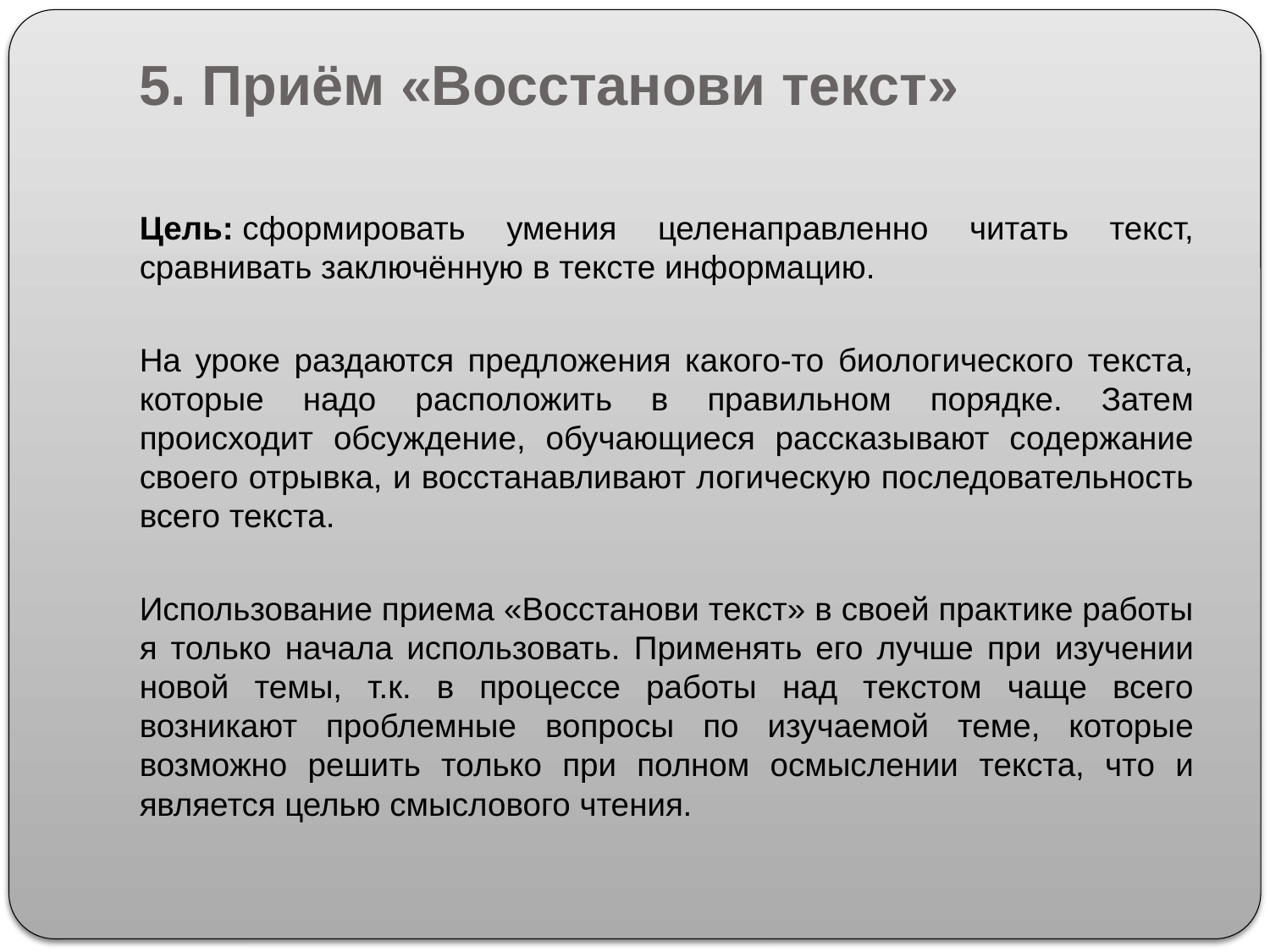

# 5. Приём «Восстанови текст»
Цель: сформировать умения целенаправленно читать текст, сравнивать заключённую в тексте информацию.

На уроке раздаются предложения какого-то биологического текста, которые надо расположить в правильном порядке. Затем происходит обсуждение, обучающиеся рассказывают содержание своего отрывка, и восстанавливают логическую последовательность всего текста.

Использование приема «Восстанови текст» в своей практике работы я только начала использовать. Применять его лучше при изучении новой темы, т.к. в процессе работы над текстом чаще всего возникают проблемные вопросы по изучаемой теме, которые возможно решить только при полном осмыслении текста, что и является целью смыслового чтения.